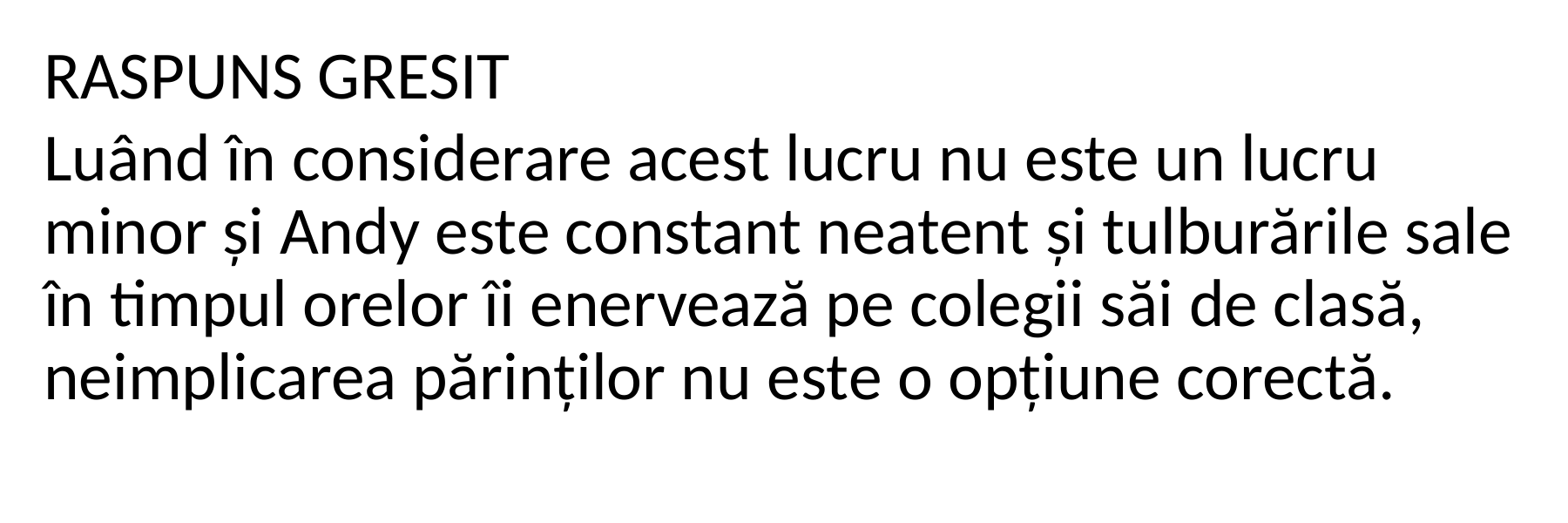

RASPUNS GRESIT
Luând în considerare acest lucru nu este un lucru minor și Andy este constant neatent și tulburările sale în timpul orelor îi enervează pe colegii săi de clasă, neimplicarea părinților nu este o opțiune corectă.